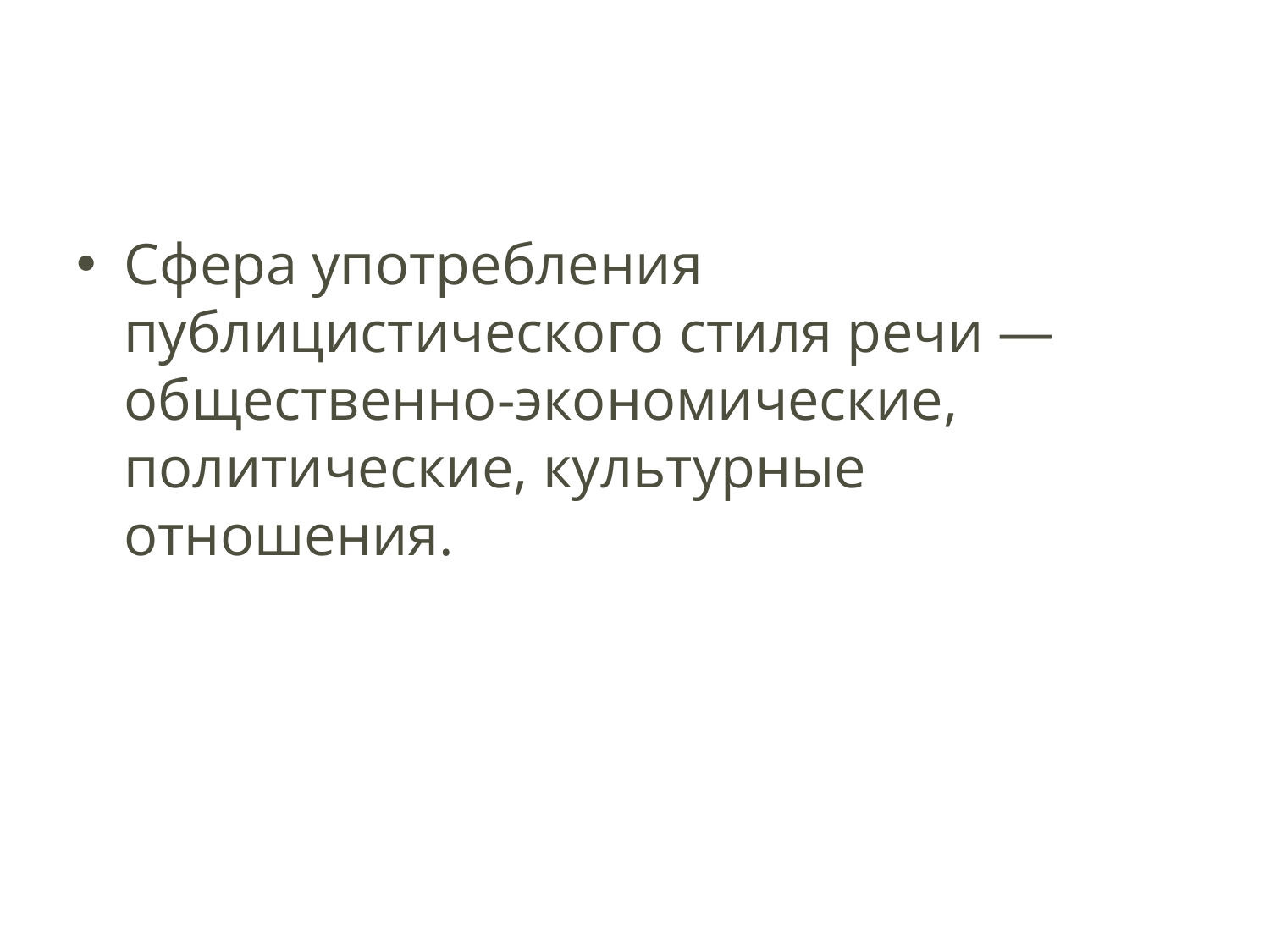

#
Сфера употребления публицистического стиля речи — общественно-экономические, политические, культурные отношения.